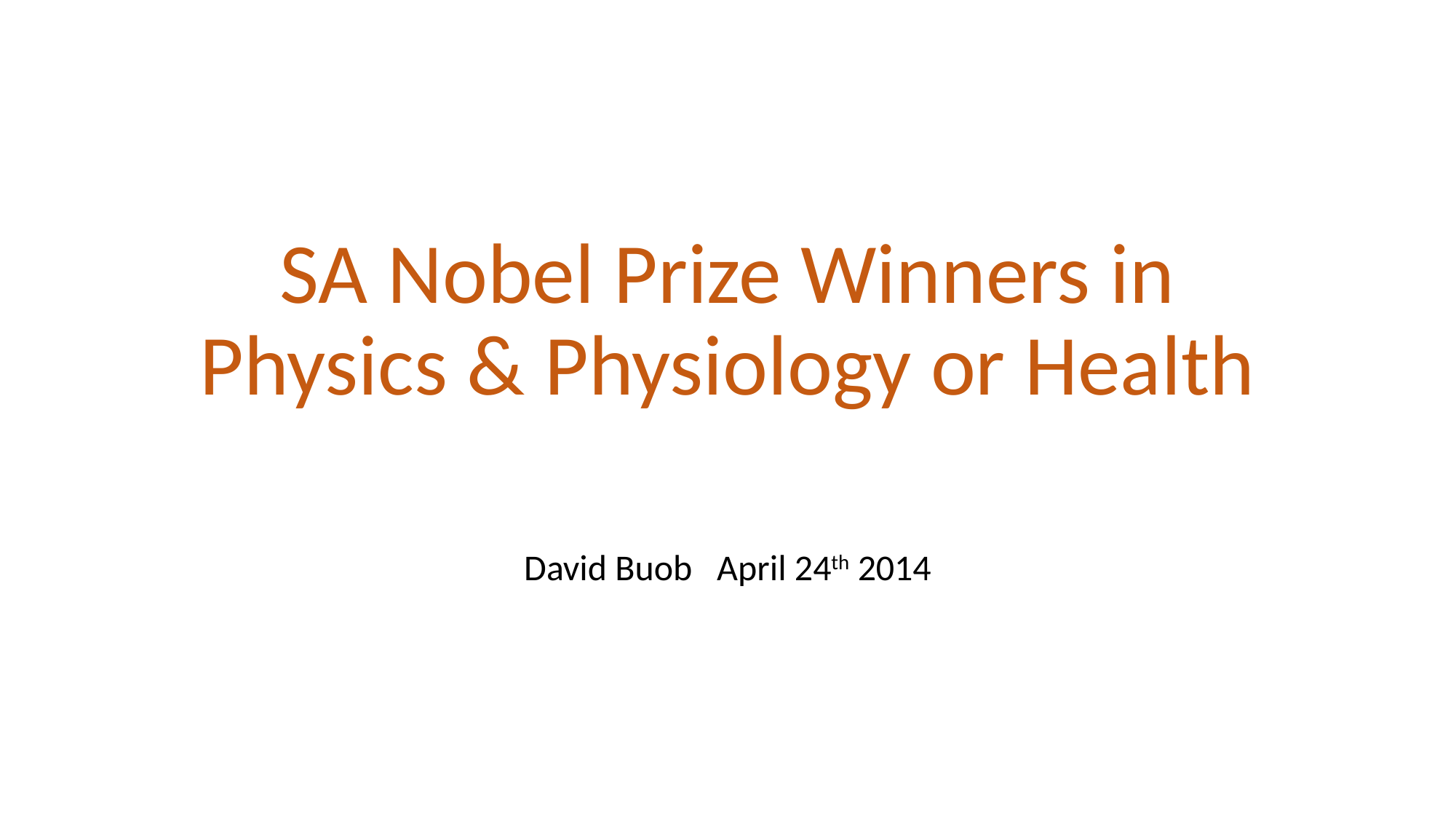

# SA Nobel Prize Winners in Physics & Physiology or Health

David Buob   April 24th 2014